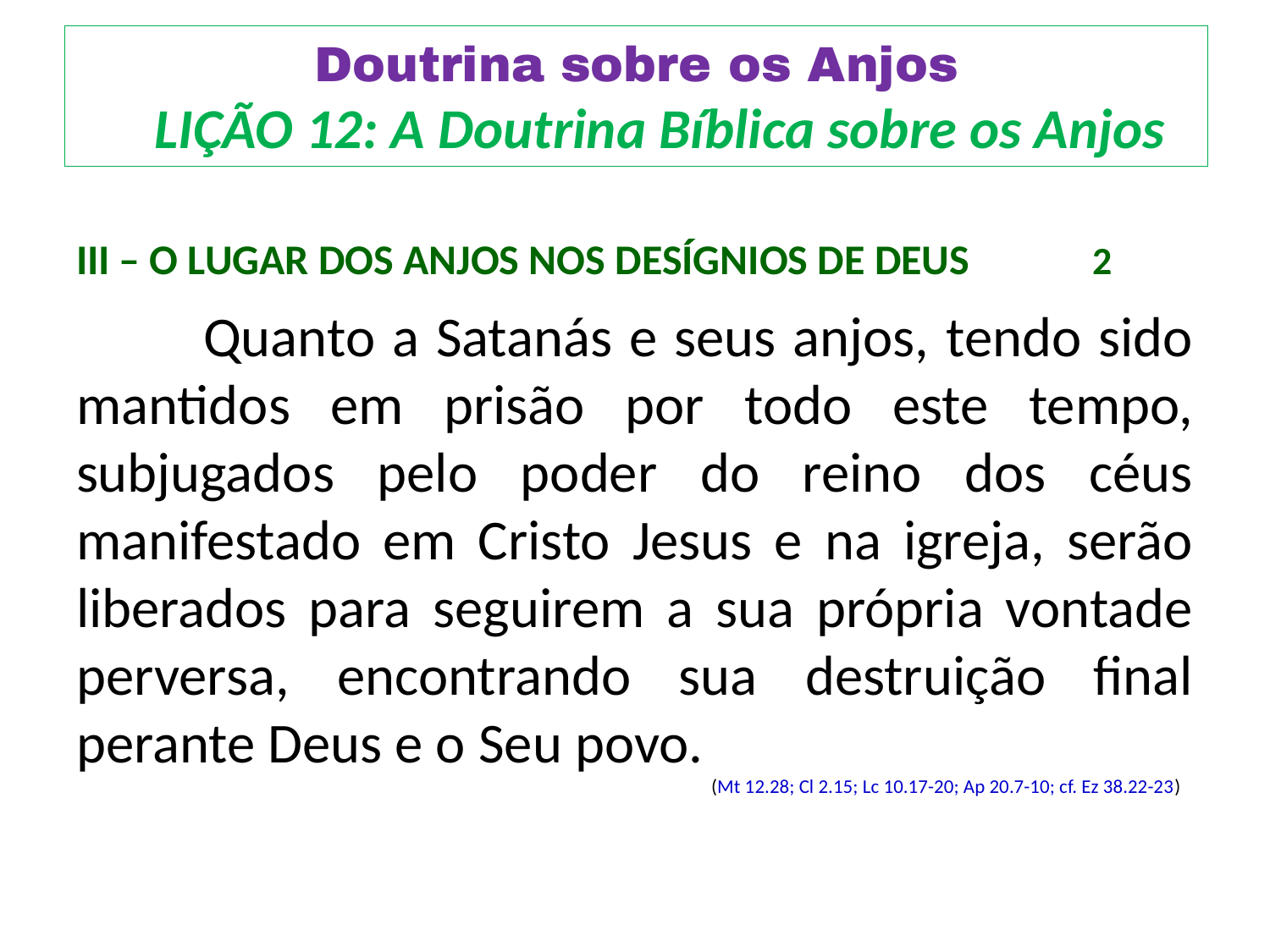

# Doutrina sobre os Anjos LIÇÃO 12: A Doutrina Bíblica sobre os Anjos
III – O LUGAR DOS ANJOS NOS DESÍGNIOS DE DEUS	2

	Quanto a Satanás e seus anjos, tendo sido mantidos em prisão por todo este tempo, subjugados pelo poder do reino dos céus manifestado em Cristo Jesus e na igreja, serão liberados para seguirem a sua própria vontade perversa, encontrando sua destruição final perante Deus e o Seu povo.
					(Mt 12.28; Cl 2.15; Lc 10.17-20; Ap 20.7-10; cf. Ez 38.22-23)